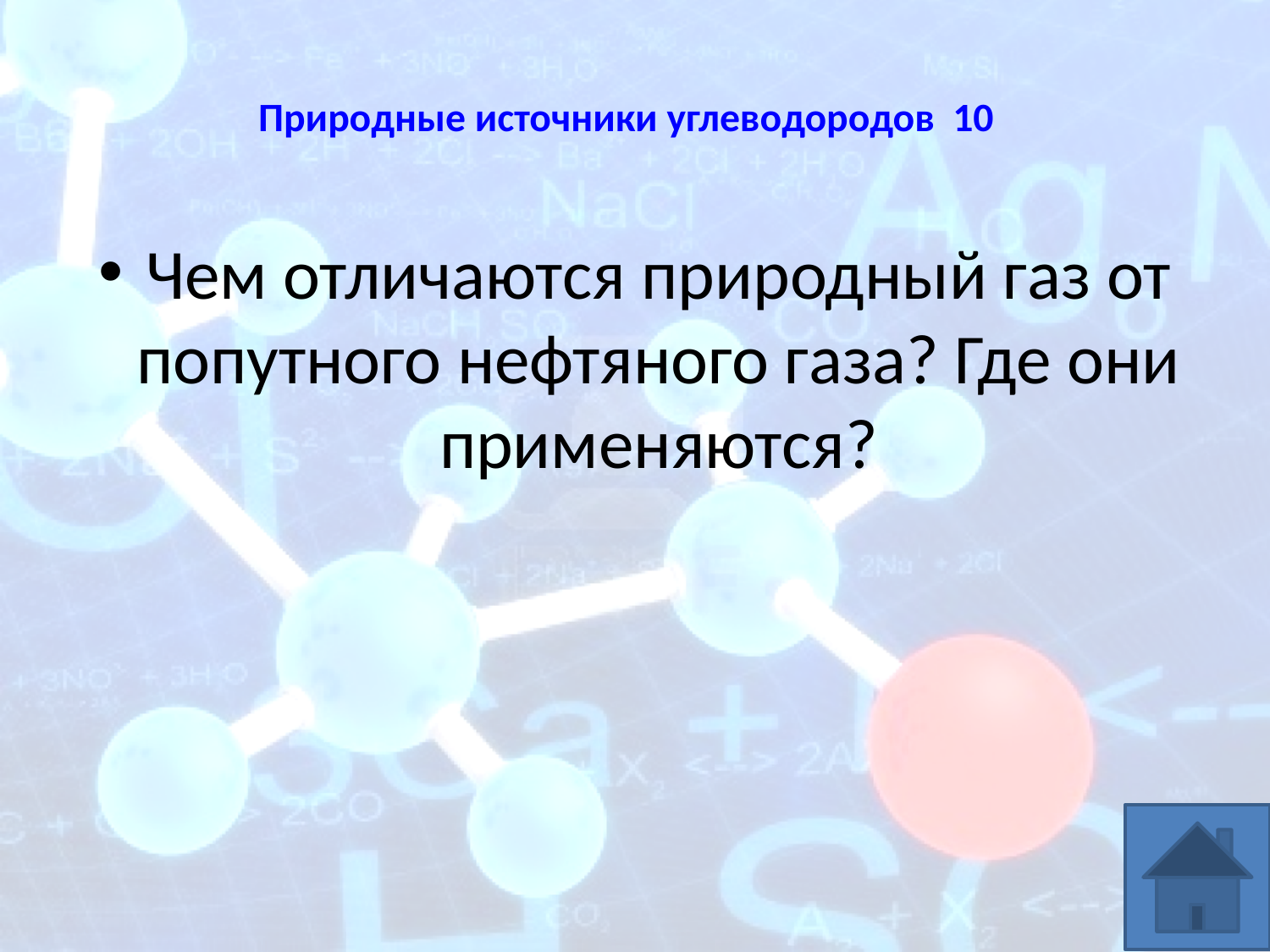

# Природные источники углеводородов  10
Чем отличаются природный газ от попутного нефтяного газа? Где они применяются?